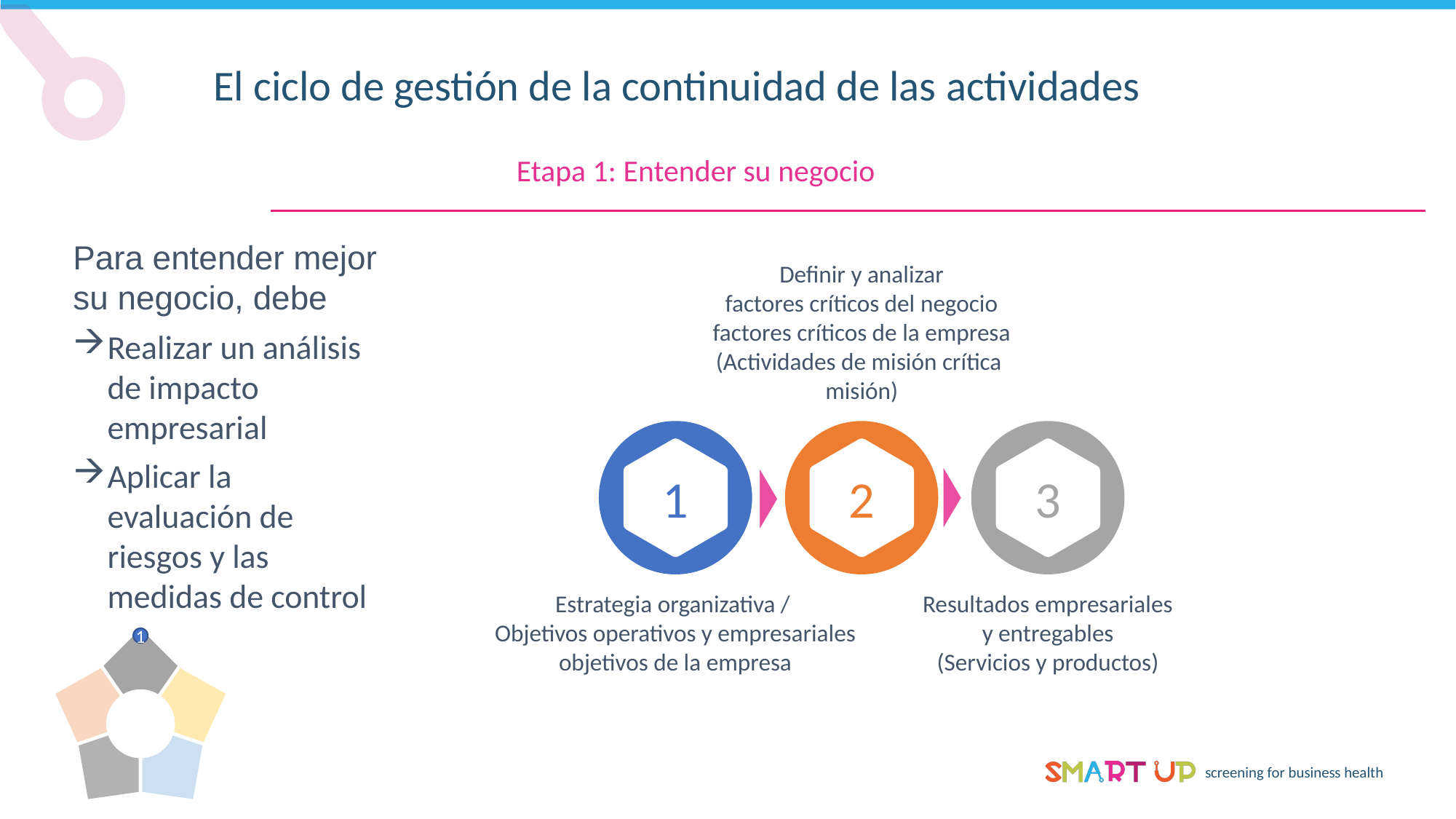

El ciclo de gestión de la continuidad de las actividades
Etapa 1: Entender su negocio
Para entender mejor su negocio, debe
Realizar un análisis de impacto empresarial
Aplicar la evaluación de riesgos y las medidas de control

Definir y analizar
 factores críticos del negocio
factores críticos de la empresa
(Actividades de misión crítica
misión)

1
2
3

Estrategia organizativa /
Objetivos operativos y empresariales
objetivos de la empresa
Resultados empresariales
y entregables
(Servicios y productos)
1